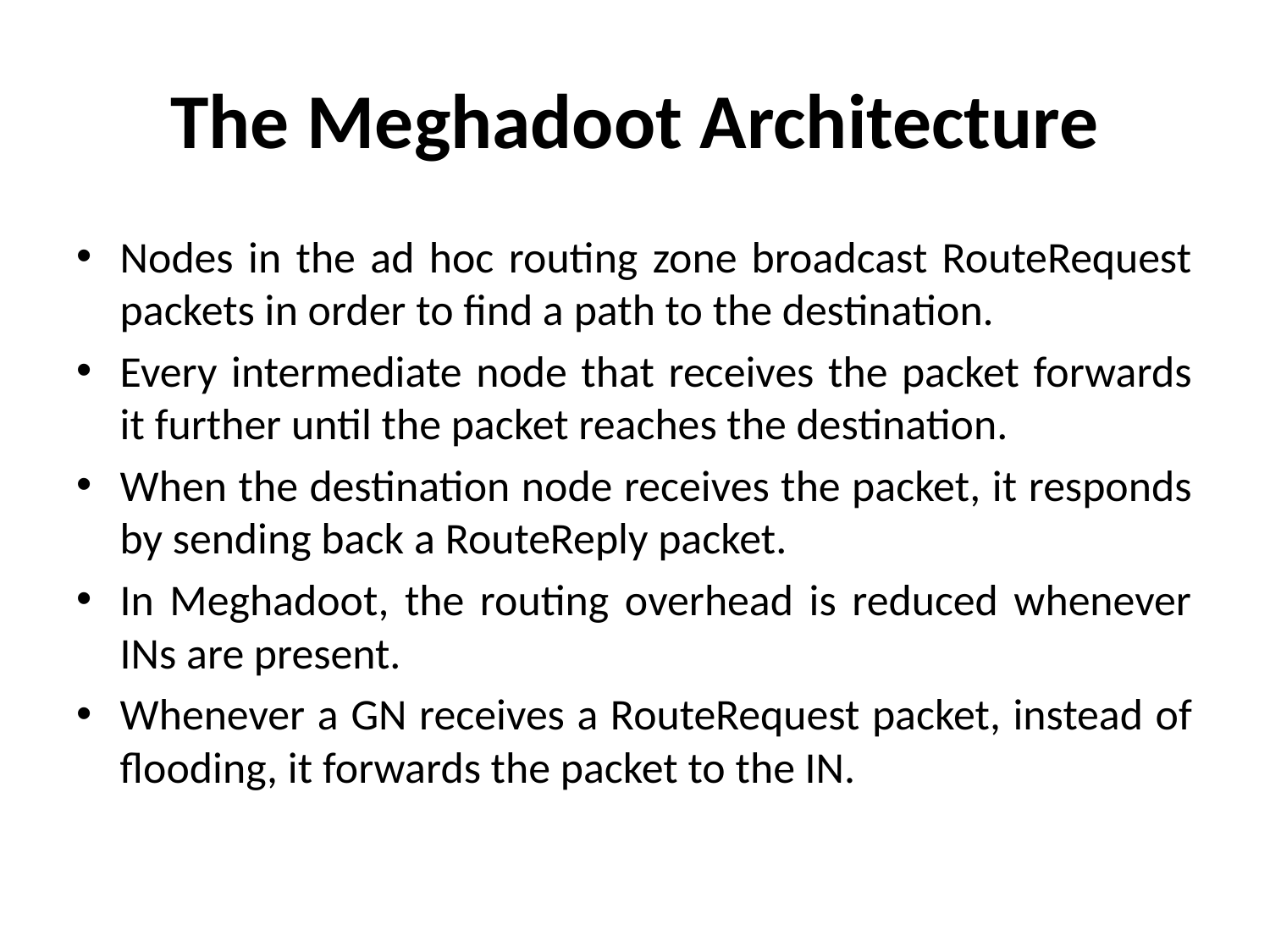

# The Meghadoot Architecture
Nodes in the ad hoc routing zone broadcast RouteRequest packets in order to find a path to the destination.
Every intermediate node that receives the packet forwards it further until the packet reaches the destination.
When the destination node receives the packet, it responds by sending back a RouteReply packet.
In Meghadoot, the routing overhead is reduced whenever INs are present.
Whenever a GN receives a RouteRequest packet, instead of flooding, it forwards the packet to the IN.